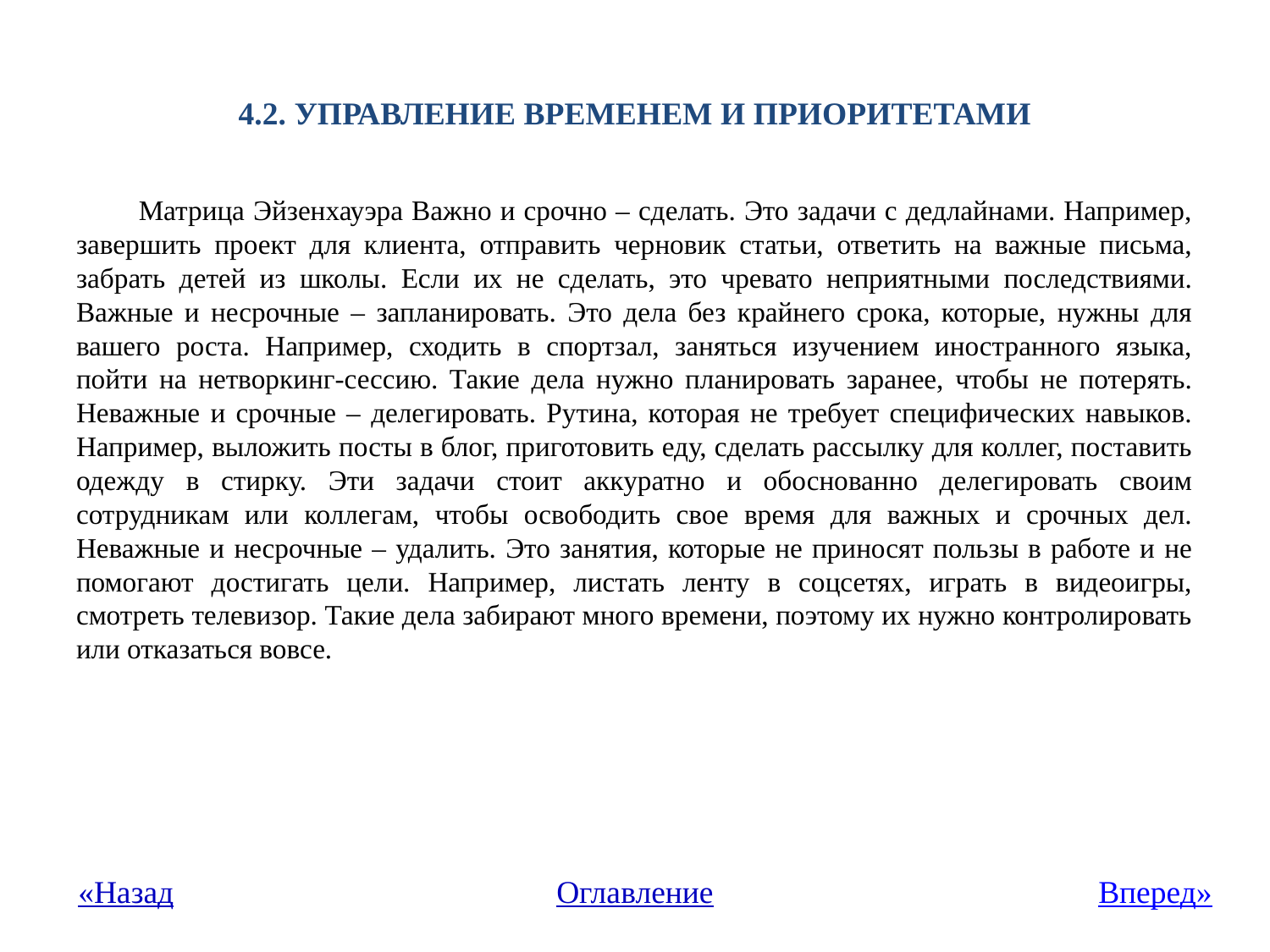

# 4.2. УПРАВЛЕНИЕ ВРЕМЕНЕМ И ПРИОРИТЕТАМИ
Матрица Эйзенхауэра Важно и срочно – сделать. Это задачи с дедлайнами. Например, завершить проект для клиента, отправить черновик статьи, ответить на важные письма, забрать детей из школы. Если их не сделать, это чревато неприятными последствиями. Важные и несрочные – запланировать. Это дела без крайнего срока, которые, нужны для вашего роста. Например, сходить в спортзал, заняться изучением иностранного языка, пойти на нетворкинг-сессию. Такие дела нужно планировать заранее, чтобы не потерять. Неважные и срочные – делегировать. Рутина, которая не требует специфических навыков. Например, выложить посты в блог, приготовить еду, сделать рассылку для коллег, поставить одежду в стирку. Эти задачи стоит аккуратно и обоснованно делегировать своим сотрудникам или коллегам, чтобы освободить свое время для важных и срочных дел. Неважные и несрочные – удалить. Это занятия, которые не приносят пользы в работе и не помогают достигать цели. Например, листать ленту в соцсетях, играть в видеоигры, смотреть телевизор. Такие дела забирают много времени, поэтому их нужно контролировать или отказаться вовсе.

«Назад
Оглавление
Вперед»